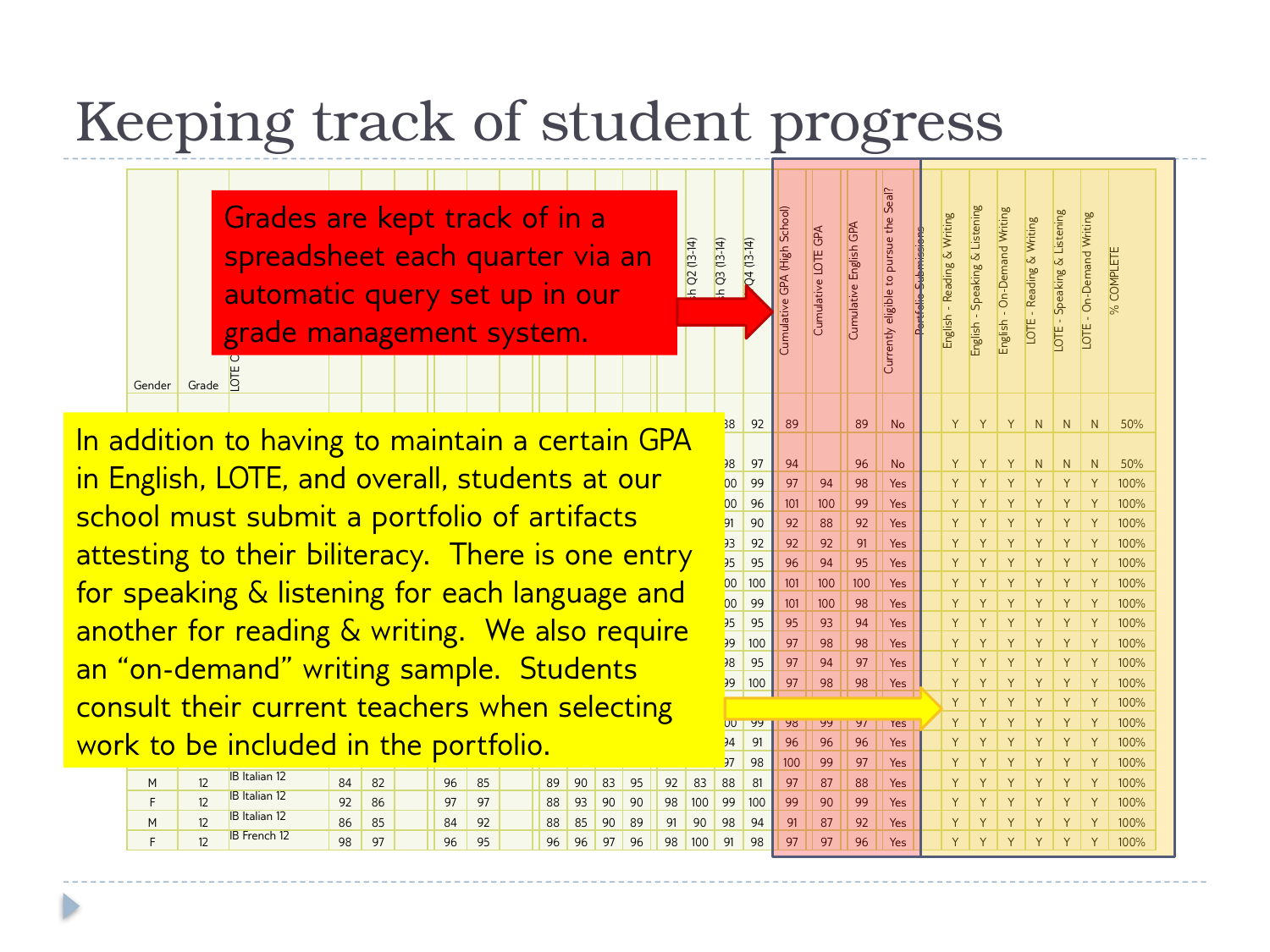

# Keeping track of student progress

In addition to having to maintain a certain GPA in English, LOTE, and overall, students at our school must submit a portfolio of artifacts attesting to their biliteracy.  There is one entry for speaking & listening for each language and another for reading & writing.  We also require an “on-demand” writing sample.  Students consult their current teachers when selecting work to be included in the portfolio.

Grades are kept track of in a spreadsheet each quarter via an automatic query set up in our grade management system.

| Gender | Grade | LOTE Course (2014-15) | LOTE Q1 (14-15) | LOTE Q2 (14-15) | LOTE Q3 (14-15) |  | English Q1 (14-15) | English Q2 (14-15) | English Q3 (14-15) |  | LOTE Q1 (13-14) | LOTE Q2 (13-14) | LOTE Q3 (13-14) | LOTE Q4 (13-14) |  | English Q1 (13-14) | English Q2 (13-14) | English Q3 (13-14) | English Q4 (13-14) |  | Cumulative GPA (High School) |  | Cumulative LOTE GPA |  | Cumulative English GPA |  | Currently eligible to pursue the Seal? | Portfolio Submissions | English - Reading & Writing | English - Speaking & Listening | English - On-Demand Writing | LOTE - Reading & Writing | LOTE - Speaking & Listening | LOTE - On-Demand Writing | % COMPLETE |
| --- | --- | --- | --- | --- | --- | --- | --- | --- | --- | --- | --- | --- | --- | --- | --- | --- | --- | --- | --- | --- | --- | --- | --- | --- | --- | --- | --- | --- | --- | --- | --- | --- | --- | --- | --- |
| F | 12 | TUR |  |  |  |  | 84 | 76 |  |  |  |  |  |  |  | 87 | 90 | 88 | 92 |  | 89 |  |  |  | 89 |  | No |  | Y | Y | Y | N | N | N | 50% |
| M | 12 | POL |  |  |  |  | 96 | 97 |  |  |  |  |  |  |  | 96 | 91 | 98 | 97 |  | 94 |  |  |  | 96 |  | No |  | Y | Y | Y | N | N | N | 50% |
| F | 12 | Spanish 5 | 94 | 93 |  |  | 93 | 97 |  |  | 93 | 97 | 91 | 93 |  | 99 | 99 | 100 | 99 |  | 97 |  | 94 |  | 98 |  | Yes |  | Y | Y | Y | Y | Y | Y | 100% |
| F | 12 | IB Spanish 12 | 100 | 100 |  |  | 98 | 100 |  |  | 99 | 100 | 100 | 99 |  | 98 | 99 | 100 | 96 |  | 101 |  | 100 |  | 99 |  | Yes |  | Y | Y | Y | Y | Y | Y | 100% |
| F | 12 | IB Spanish 12 | 93 | 93 |  |  | 92 | 94 |  |  | 80 | 87 | 97 | 79 |  | 90 | 96 | 91 | 90 |  | 92 |  | 88 |  | 92 |  | Yes |  | Y | Y | Y | Y | Y | Y | 100% |
| F | 12 | IB Spanish 12 | 95 | 89 |  |  | 87 | 90 |  |  | 96 | 93 | 85 | 91 |  | 90 | 91 | 93 | 92 |  | 92 |  | 92 |  | 91 |  | Yes |  | Y | Y | Y | Y | Y | Y | 100% |
| M | 12 | IB Spanish 12 | 90 | 96 |  |  | 93 | 99 |  |  | 95 | 94 | 97 | 93 |  | 93 | 97 | 95 | 95 |  | 96 |  | 94 |  | 95 |  | Yes |  | Y | Y | Y | Y | Y | Y | 100% |
| F | 12 | IB Spanish 12 | 100 | 100 |  |  | 98 | 100 |  |  | 100 | 99 | 100 | 99 |  | 99 | 100 | 100 | 100 |  | 101 |  | 100 |  | 100 |  | Yes |  | Y | Y | Y | Y | Y | Y | 100% |
| F | 12 | IB Spanish 12 | 100 | 100 |  |  | 95 | 100 |  |  | 100 | 100 | 100 | 99 |  | 96 | 97 | 100 | 99 |  | 101 |  | 100 |  | 98 |  | Yes |  | Y | Y | Y | Y | Y | Y | 100% |
| M | 12 | IB Spanish 12 | 96 | 95 |  |  | 91 | 98 |  |  | 87 | 89 | 98 | 90 |  | 87 | 96 | 95 | 95 |  | 95 |  | 93 |  | 94 |  | Yes |  | Y | Y | Y | Y | Y | Y | 100% |
| M | 12 | IB Spanish 12 | 100 | 99 |  |  | 94 | 100 |  |  | 97 | 95 | 100 | 97 |  | 97 | 99 | 99 | 100 |  | 97 |  | 98 |  | 98 |  | Yes |  | Y | Y | Y | Y | Y | Y | 100% |
| F | 12 | IB Spanish 12 | 94 | 95 |  |  | 91 | 99 |  |  | 94 | 93 | 92 | 95 |  | 97 | 99 | 98 | 95 |  | 97 |  | 94 |  | 97 |  | Yes |  | Y | Y | Y | Y | Y | Y | 100% |
| F | 12 | IB Spanish 12 | 95 | 98 |  |  | 97 | 97 |  |  | 100 | 100 | 100 | 95 |  | 96 | 99 | 99 | 100 |  | 97 |  | 98 |  | 98 |  | Yes |  | Y | Y | Y | Y | Y | Y | 100% |
| F | 12 | IB Spanish 12 | 93 | 89 |  |  | 88 | 98 |  |  | 80 | 86 | 89 | 90 |  | 93 | 96 | 99 | 97 |  | 93 |  | 88 |  | 95 |  | Yes |  | Y | Y | Y | Y | Y | Y | 100% |
| M | 12 | IB Spanish 12 | 98 | 100 |  |  | 94 | 93 |  |  | 98 | 98 | 100 | 99 |  | 96 | 98 | 100 | 99 |  | 98 |  | 99 |  | 97 |  | Yes |  | Y | Y | Y | Y | Y | Y | 100% |
| F | 12 | IB Spanish 12 | 100 | 100 |  |  | 100 | 97 |  |  | 98 | 96 | 90 | 94 |  | 100 | 93 | 94 | 91 |  | 96 |  | 96 |  | 96 |  | Yes |  | Y | Y | Y | Y | Y | Y | 100% |
| F | 12 | IB Spanish 12 | 99 | 100 |  |  | 95 | 100 |  |  | 99 | 99 | 100 | 96 |  | 95 | 98 | 97 | 98 |  | 100 |  | 99 |  | 97 |  | Yes |  | Y | Y | Y | Y | Y | Y | 100% |
| M | 12 | IB Italian 12 | 84 | 82 |  |  | 96 | 85 |  |  | 89 | 90 | 83 | 95 |  | 92 | 83 | 88 | 81 |  | 97 |  | 87 |  | 88 |  | Yes |  | Y | Y | Y | Y | Y | Y | 100% |
| F | 12 | IB Italian 12 | 92 | 86 |  |  | 97 | 97 |  |  | 88 | 93 | 90 | 90 |  | 98 | 100 | 99 | 100 |  | 99 |  | 90 |  | 99 |  | Yes |  | Y | Y | Y | Y | Y | Y | 100% |
| M | 12 | IB Italian 12 | 86 | 85 |  |  | 84 | 92 |  |  | 88 | 85 | 90 | 89 |  | 91 | 90 | 98 | 94 |  | 91 |  | 87 |  | 92 |  | Yes |  | Y | Y | Y | Y | Y | Y | 100% |
| F | 12 | IB French 12 | 98 | 97 |  |  | 96 | 95 |  |  | 96 | 96 | 97 | 96 |  | 98 | 100 | 91 | 98 |  | 97 |  | 97 |  | 96 |  | Yes |  | Y | Y | Y | Y | Y | Y | 100% |